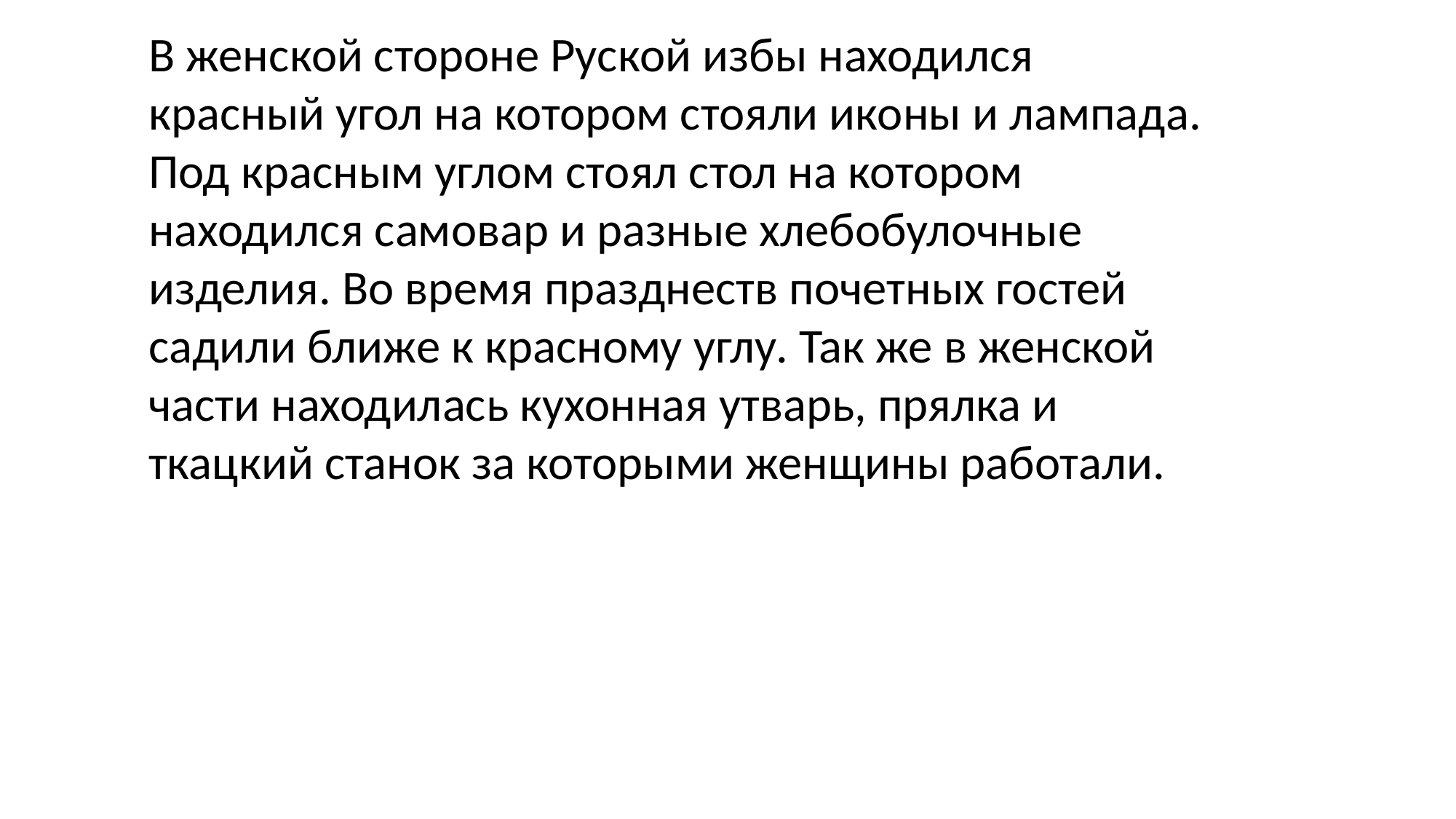

В женской стороне Руской избы находился красный угол на котором стояли иконы и лампада. Под красным углом стоял стол на котором находился самовар и разные хлебобулочные изделия. Во время празднеств почетных гостей садили ближе к красному углу. Так же в женской части находилась кухонная утварь, прялка и ткацкий станок за которыми женщины работали.